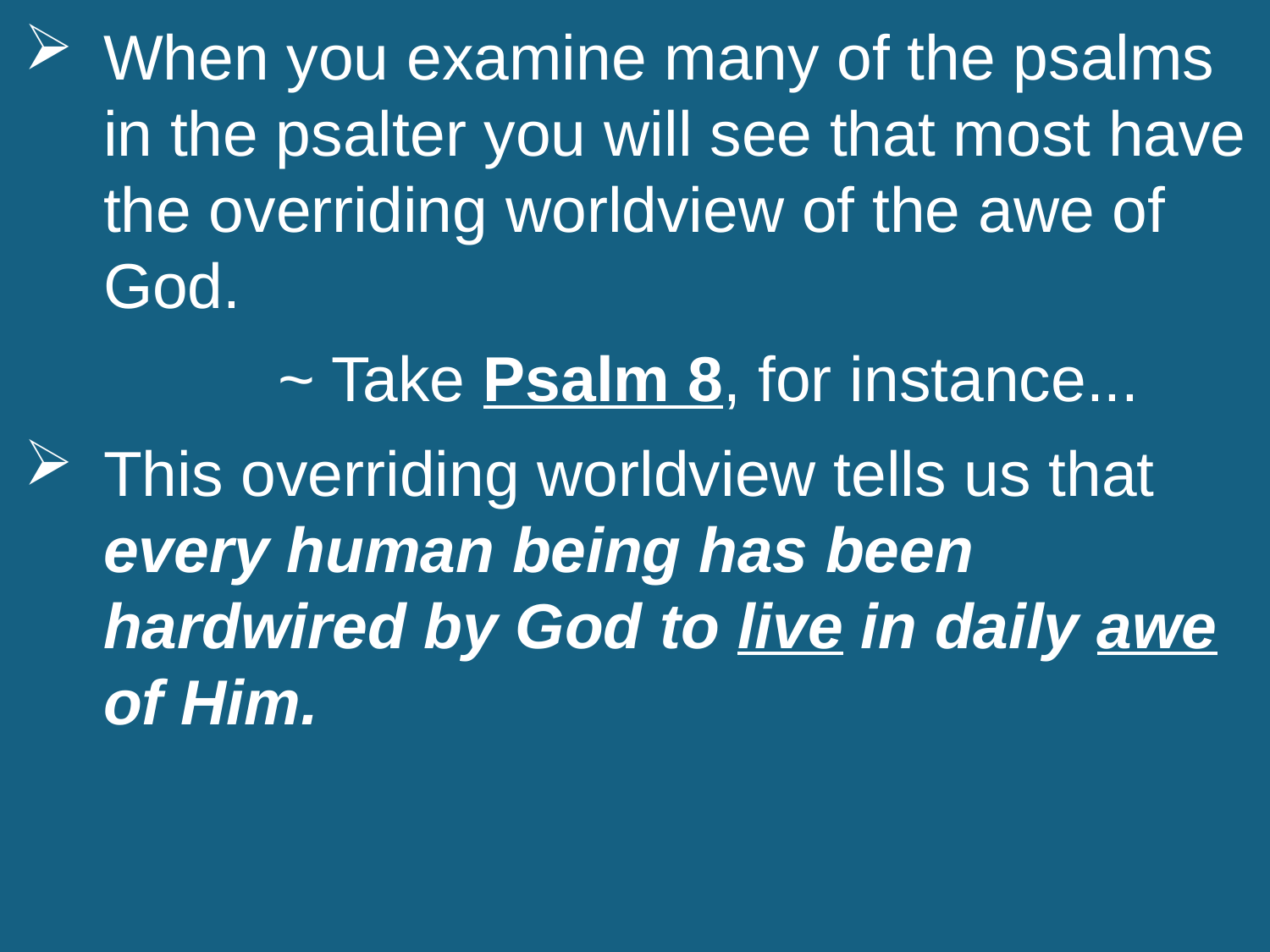

When you examine many of the psalms in the psalter you will see that most have the overriding worldview of the awe of God.
		~ Take Psalm 8, for instance...
This overriding worldview tells us that every human being has been hardwired by God to live in daily awe of Him.